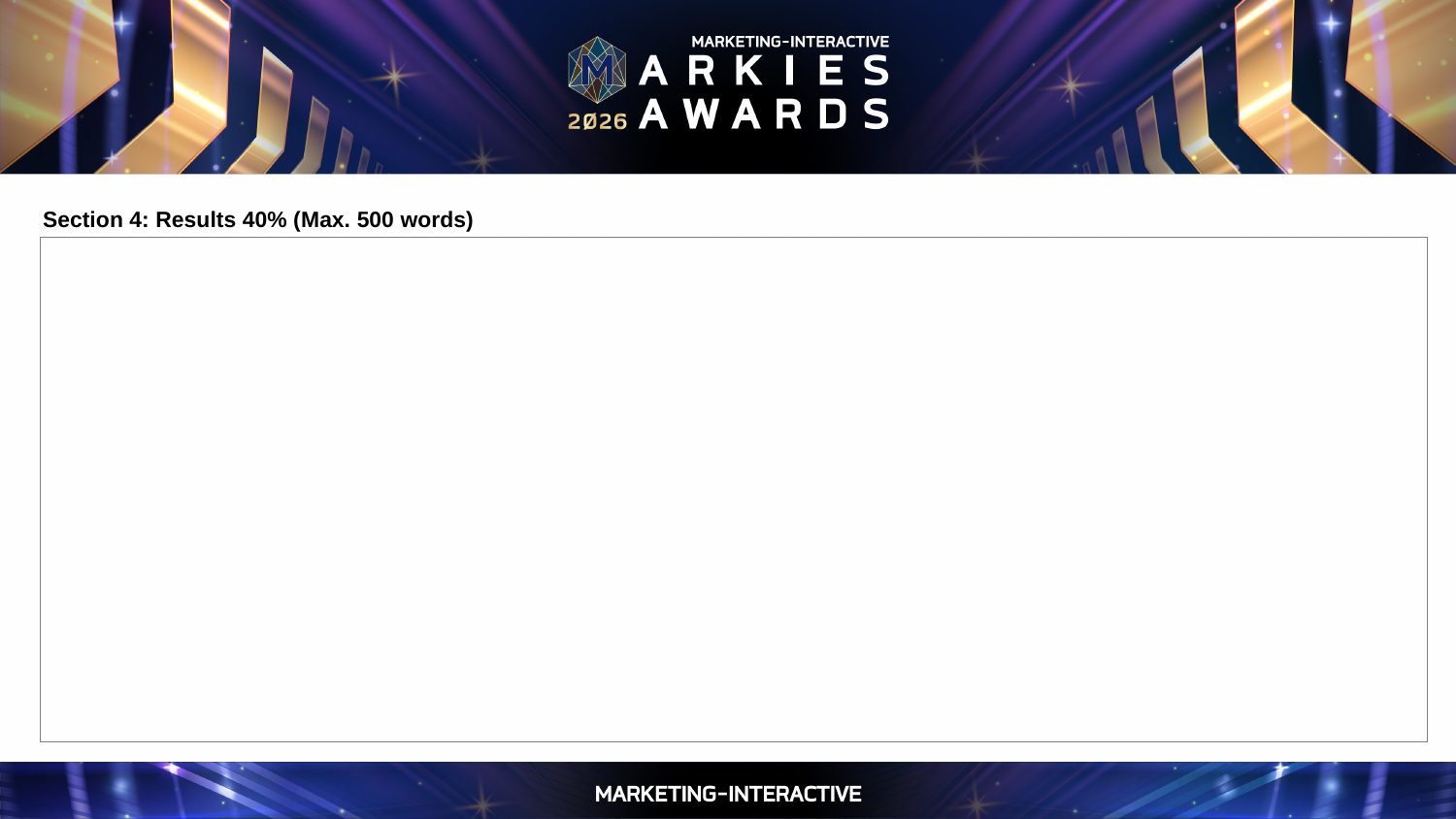

Section 4: Results 40% (Max. 500 words)
|  |
| --- |